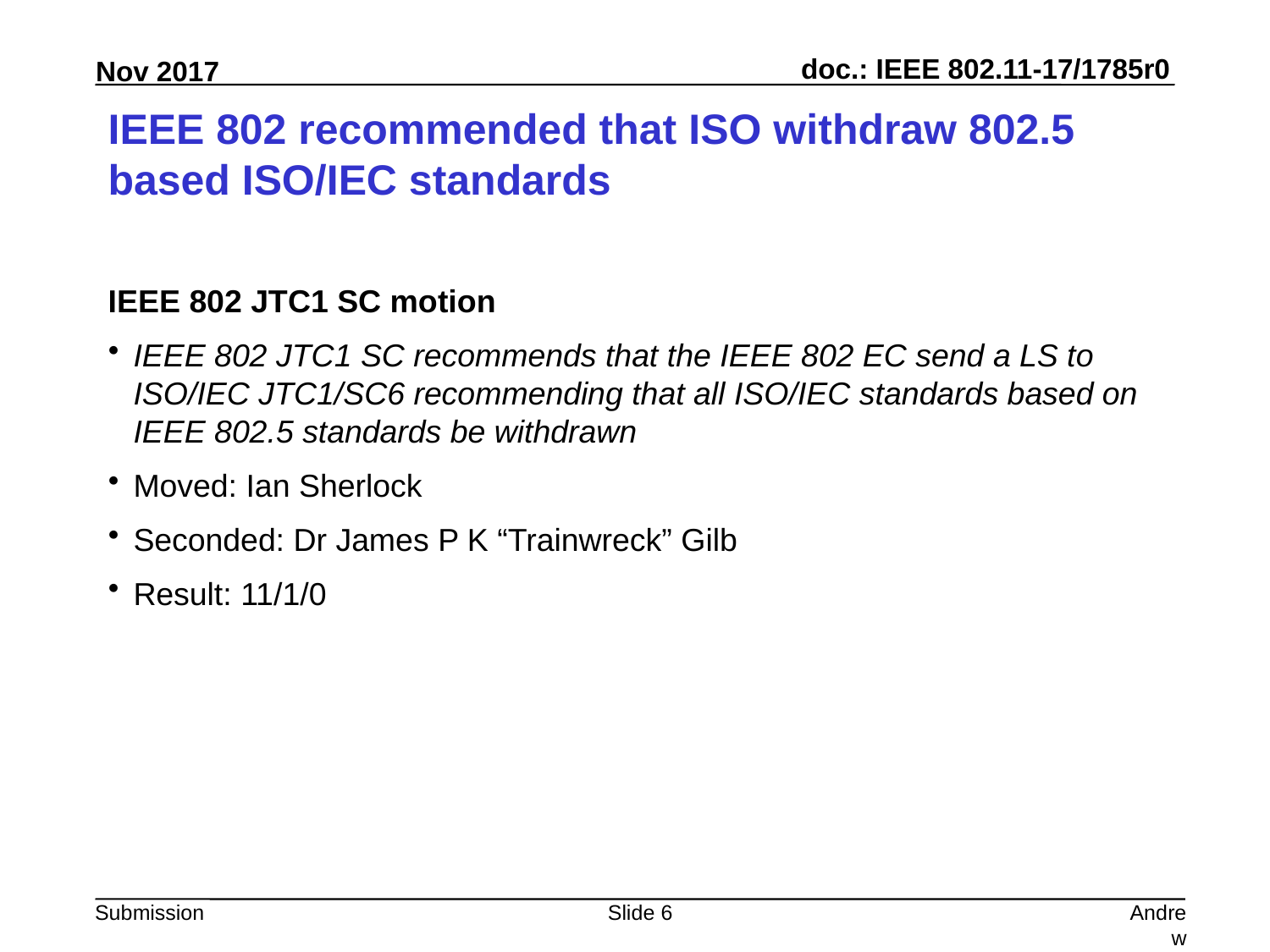

# IEEE 802 recommended that ISO withdraw 802.5 based ISO/IEC standards
IEEE 802 JTC1 SC motion
IEEE 802 JTC1 SC recommends that the IEEE 802 EC send a LS to ISO/IEC JTC1/SC6 recommending that all ISO/IEC standards based on IEEE 802.5 standards be withdrawn
Moved: Ian Sherlock
Seconded: Dr James P K “Trainwreck” Gilb
Result: 11/1/0
Slide 6
Andrew Myles, Cisco